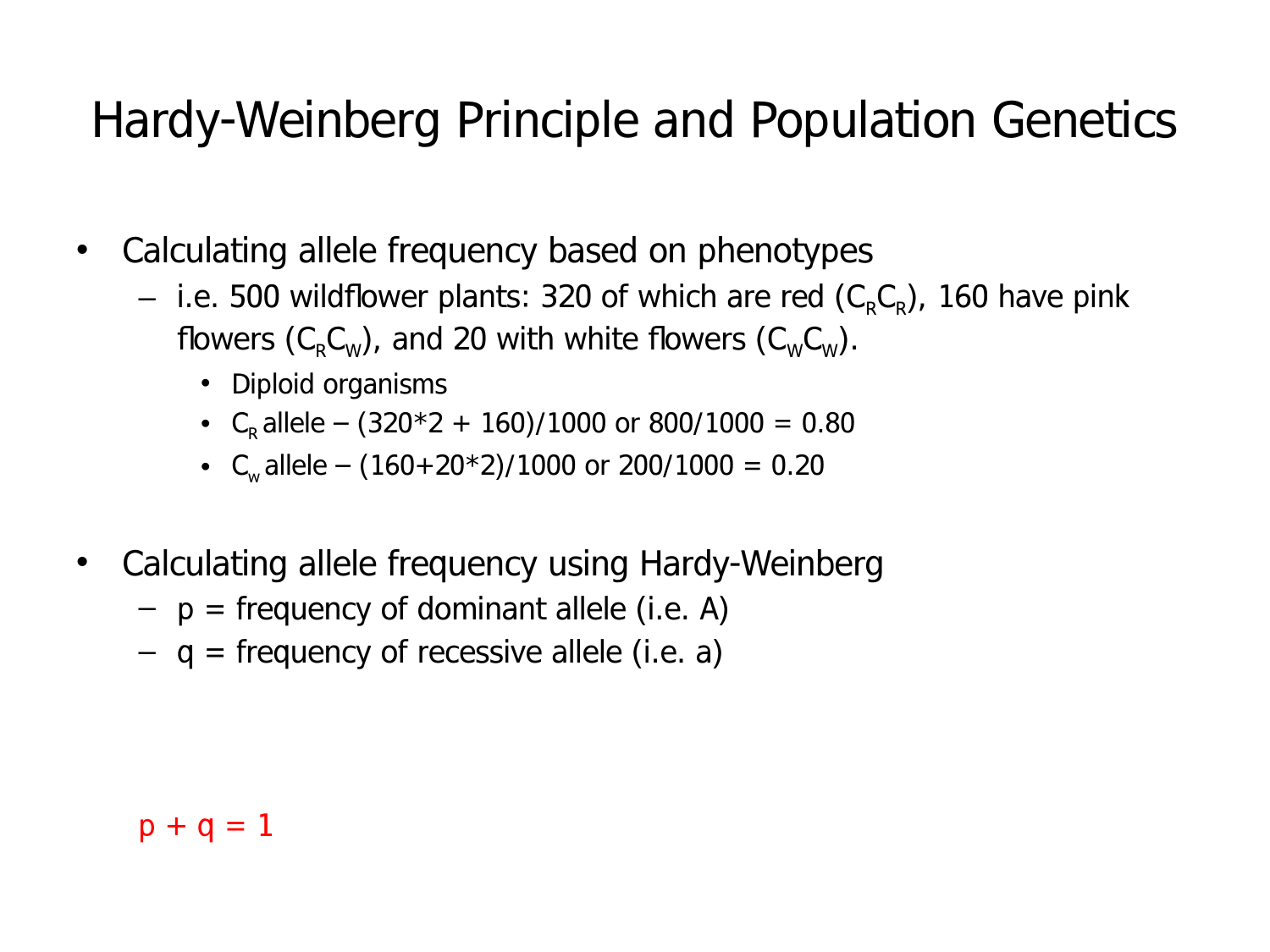

# Hardy-Weinberg Principle and Population Genetics
Calculating allele frequency based on phenotypes
i.e. 500 wildflower plants: 320 of which are red (CRCR), 160 have pink flowers (CRCW), and 20 with white flowers (CWCW).
Diploid organisms
CR allele – (320*2 + 160)/1000 or 800/1000 = 0.80
Cw allele – (160+20*2)/1000 or 200/1000 = 0.20

Calculating allele frequency using Hardy-Weinberg
p = frequency of dominant allele (i.e. A)
q = frequency of recessive allele (i.e. a)

		p + q = 1